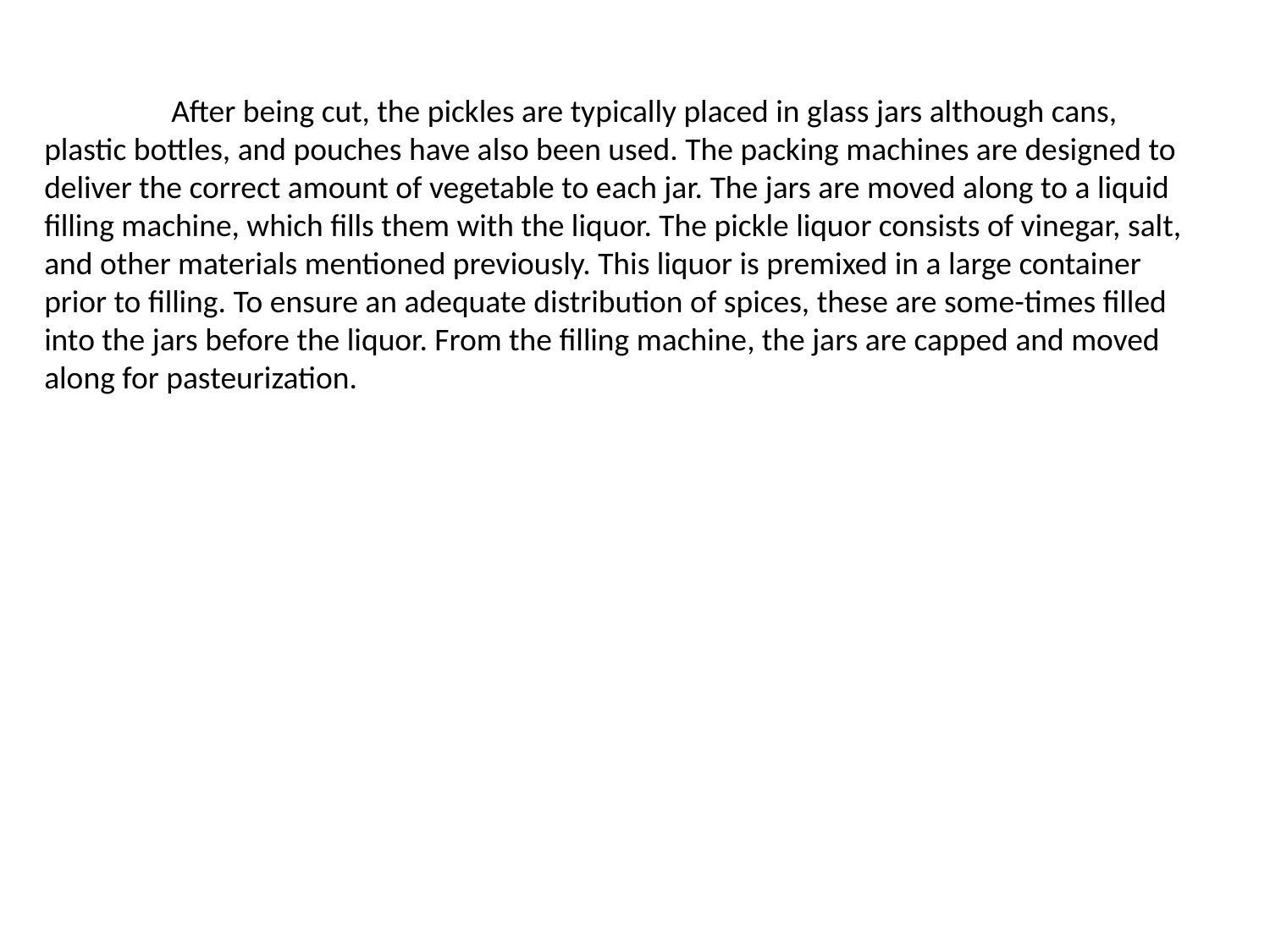

After being cut, the pickles are typically placed in glass jars although cans, plastic bottles, and pouches have also been used. The packing machines are designed to deliver the correct amount of vegetable to each jar. The jars are moved along to a liquid filling machine, which fills them with the liquor. The pickle liquor consists of vinegar, salt, and other materials mentioned previously. This liquor is premixed in a large container prior to filling. To ensure an adequate distribution of spices, these are some-times filled into the jars before the liquor. From the filling machine, the jars are capped and moved along for pasteurization.